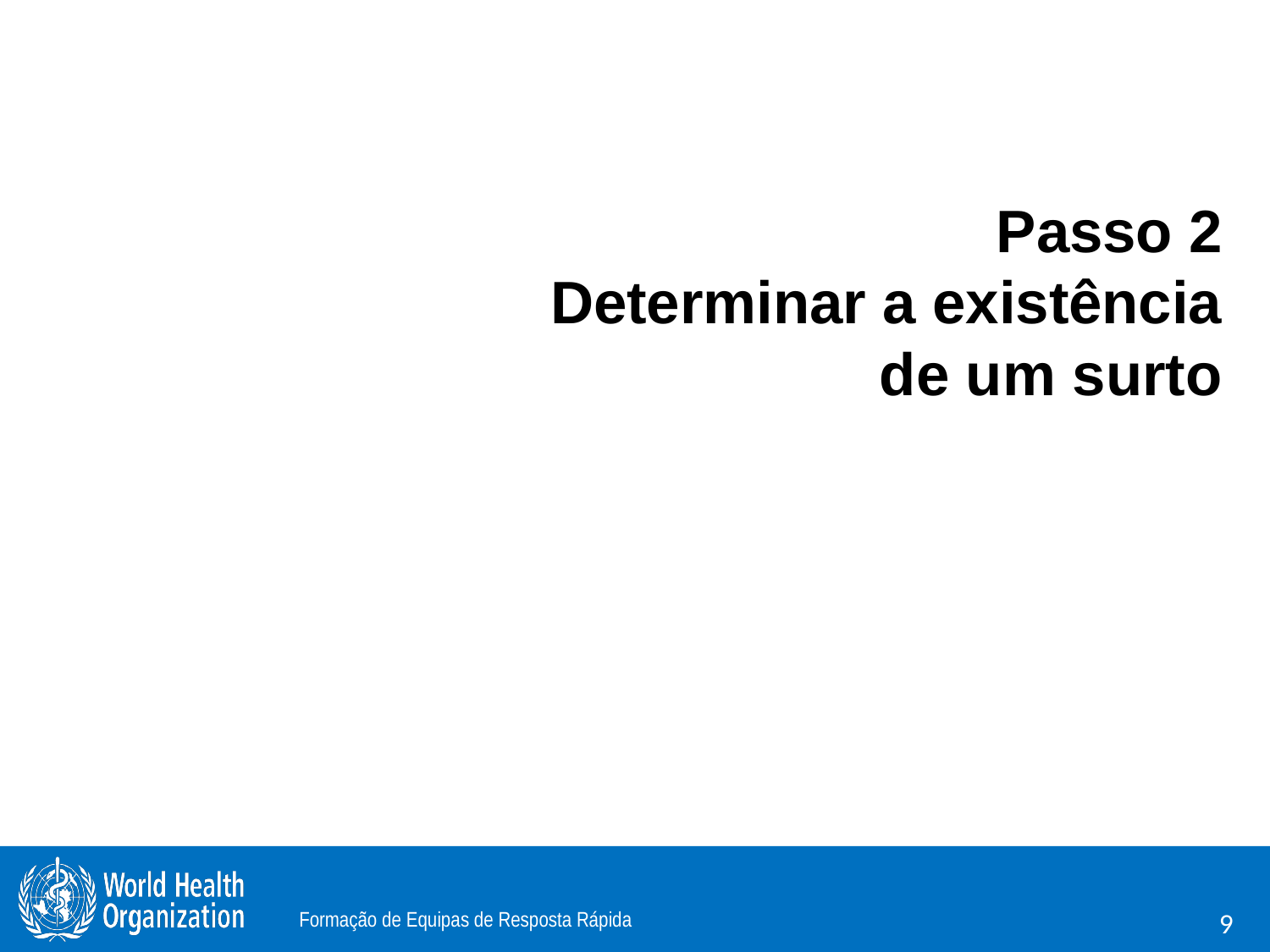

Passo 2
Determinar a existência de um surto